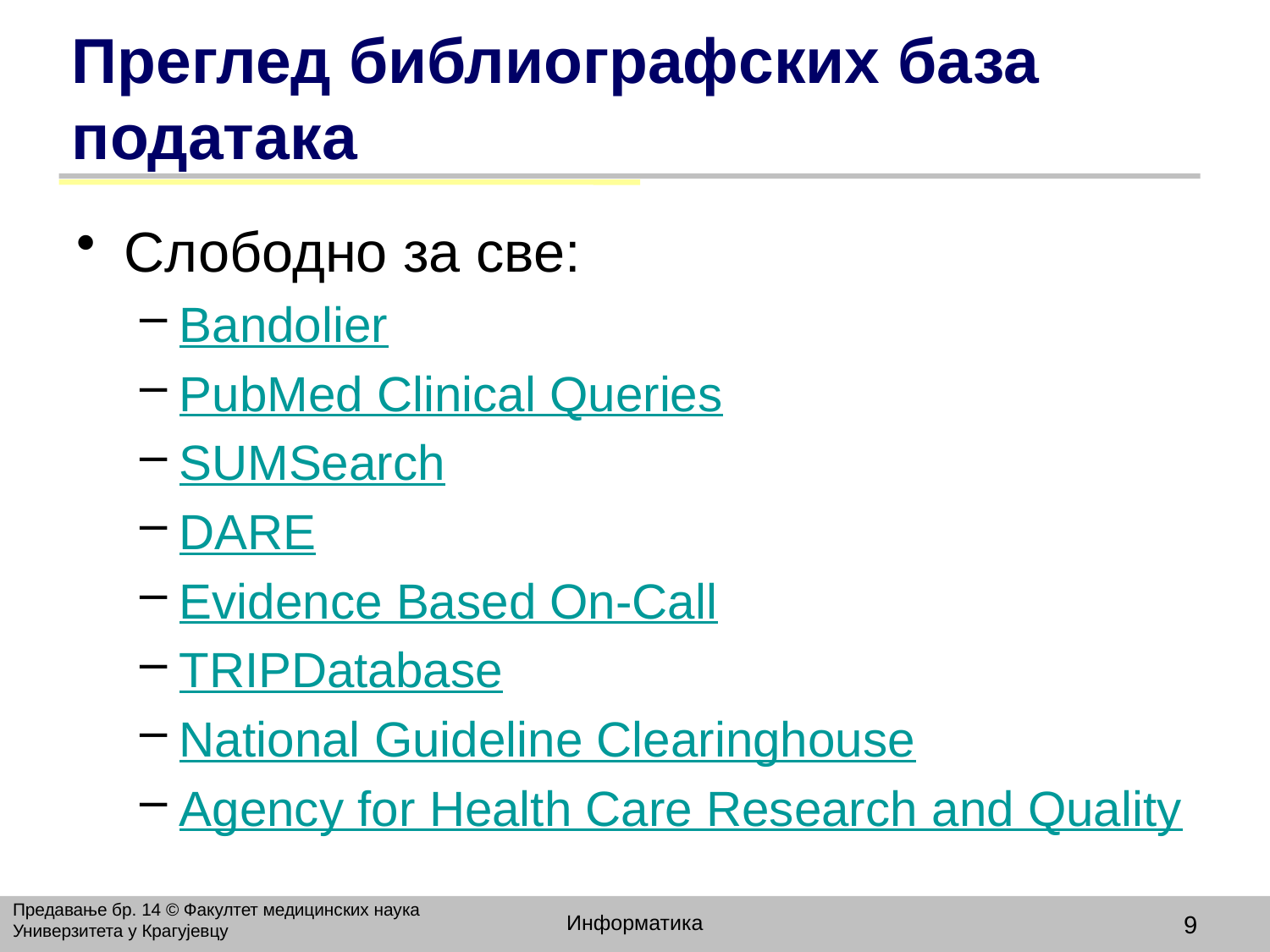

# Преглед библиографских база података
Слободно за све:
Bandolier
PubMed Clinical Queries
SUMSearch
DARE
Evidence Based On-Call
TRIPDatabase
National Guideline Clearinghouse
Agency for Health Care Research and Quality
Предавање бр. 14 © Факултет медицинских наука Универзитета у Крагујевцу
Информатика
9